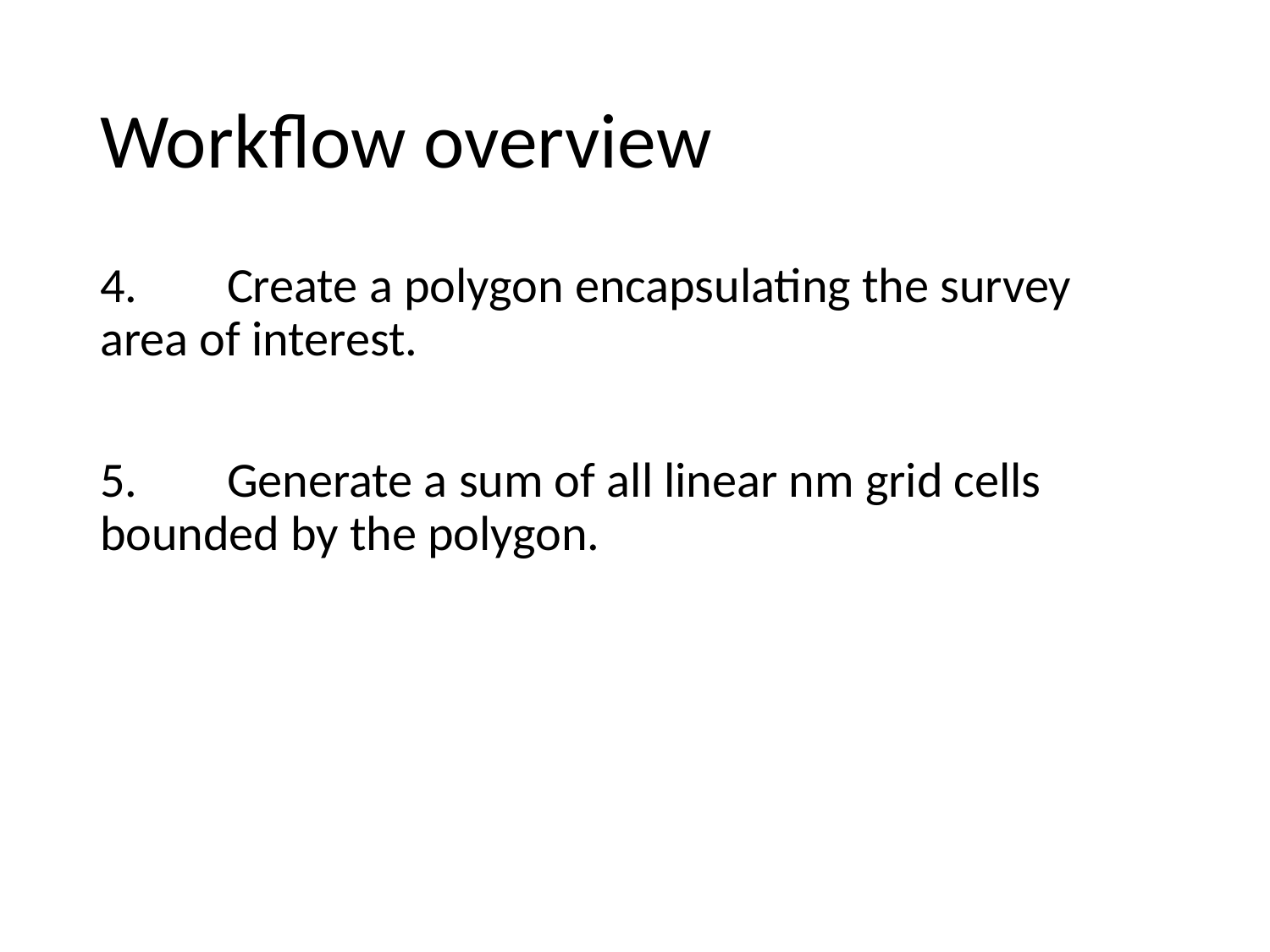

# Workflow overview
4.	Create a polygon encapsulating the survey area of interest.

5.	Generate a sum of all linear nm grid cells bounded by the polygon.